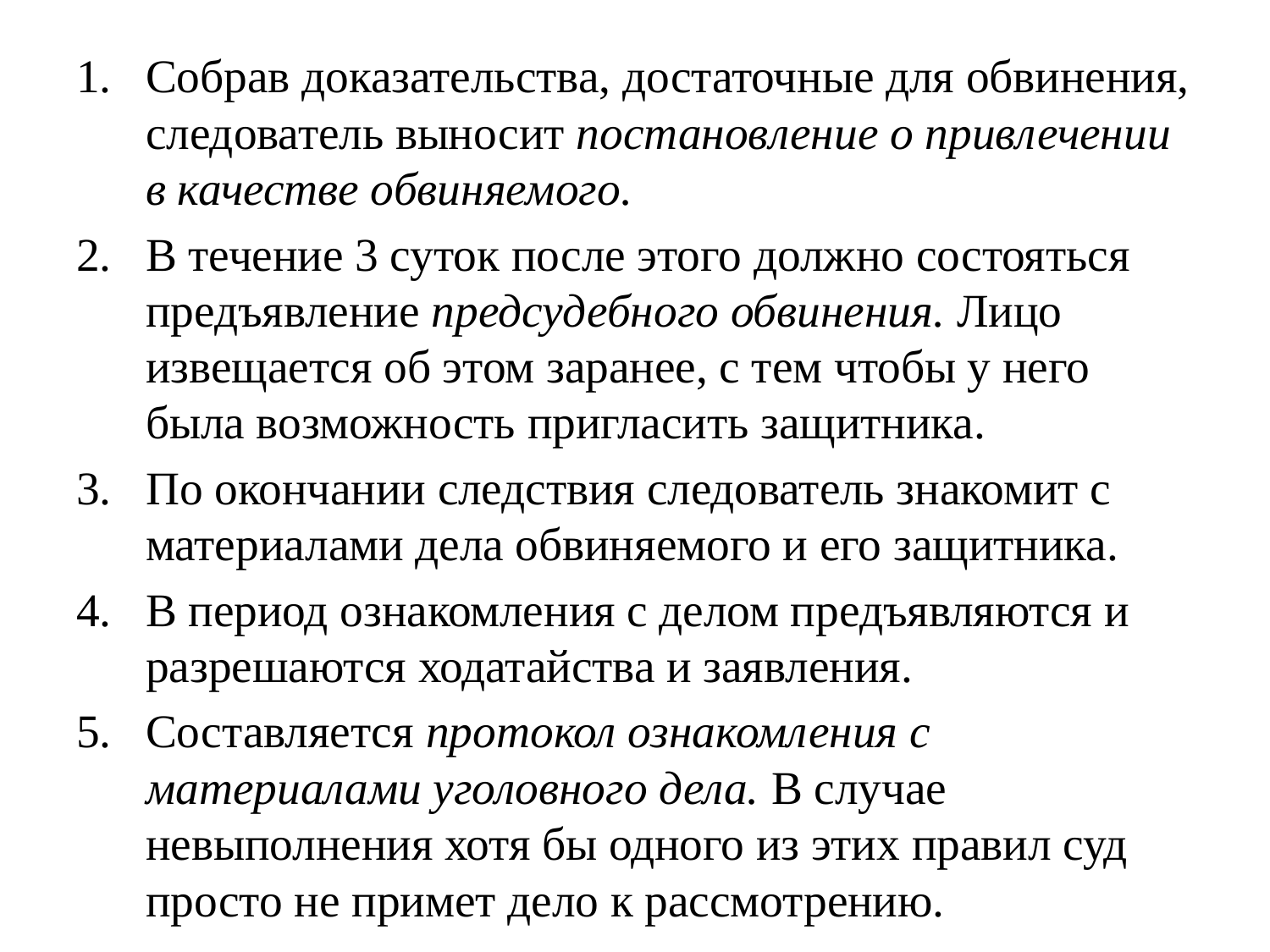

Собрав доказательства, достаточные для обвинения, следователь выносит постановление о привлечении в качестве обвиняемого.
В течение 3 суток после этого должно состояться предъявление предсудебного обвинения. Лицо извещается об этом заранее, с тем чтобы у него была возможность пригласить защитника.
По окончании следствия следователь знакомит с материалами дела обвиняемого и его защитника.
В период ознакомления с делом предъявляются и разрешаются ходатайства и заявления.
Составляется протокол ознакомления с материалами уголовного дела. В случае невыполнения хотя бы одного из этих правил суд просто не примет дело к рассмотрению.